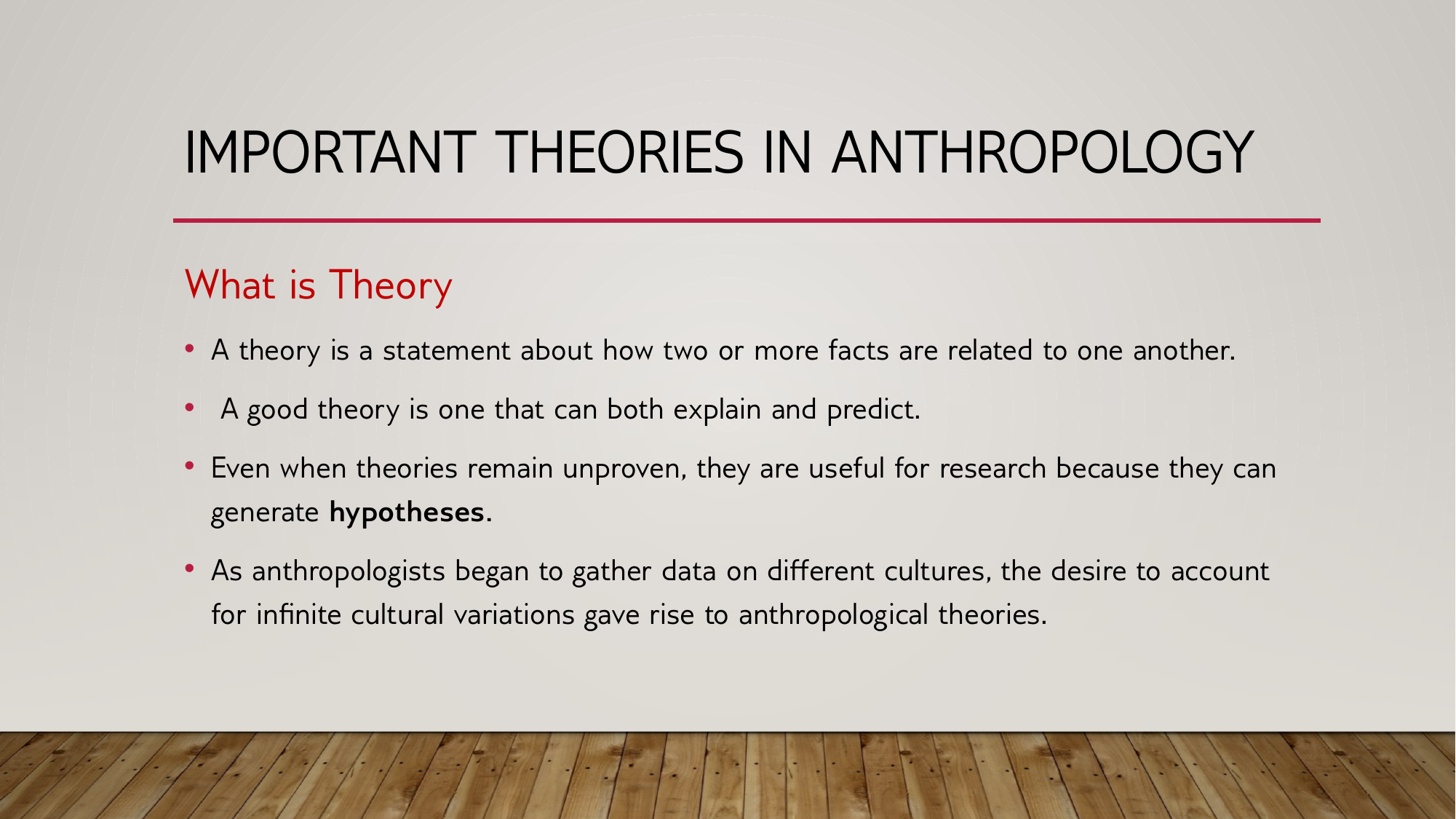

# IMPORTANT Theories in anthropology
What is Theory
A theory is a statement about how two or more facts are related to one another.
 A good theory is one that can both explain and predict.
Even when theories remain unproven, they are useful for research because they can generate hypotheses.
As anthropologists began to gather data on different cultures, the desire to account for infinite cultural variations gave rise to anthropological theories.